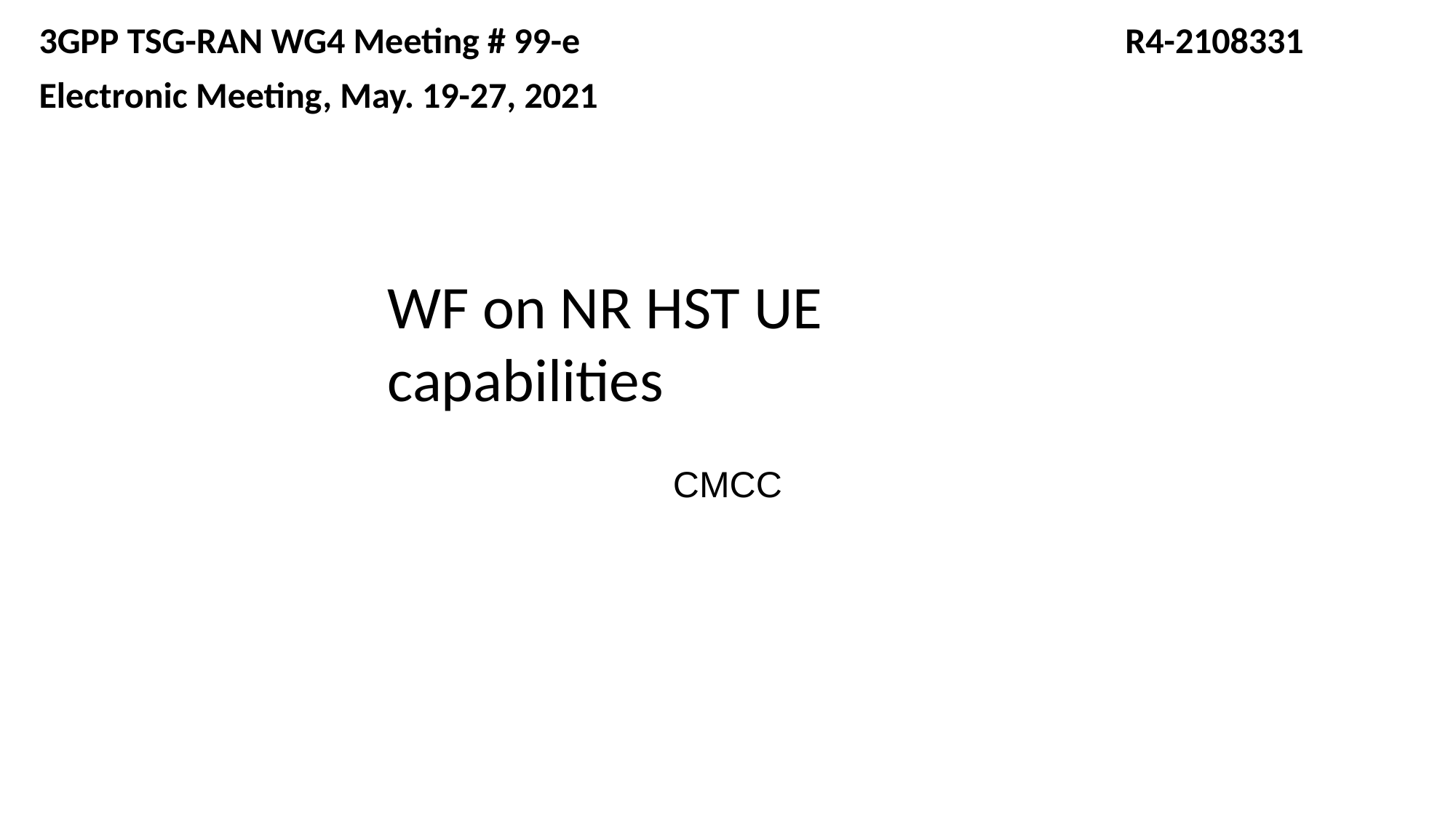

3GPP TSG-RAN WG4 Meeting # 99-e	                                                                  R4-2108331
Electronic Meeting, May. 19-27, 2021
# WF on NR HST UE capabilities
CMCC